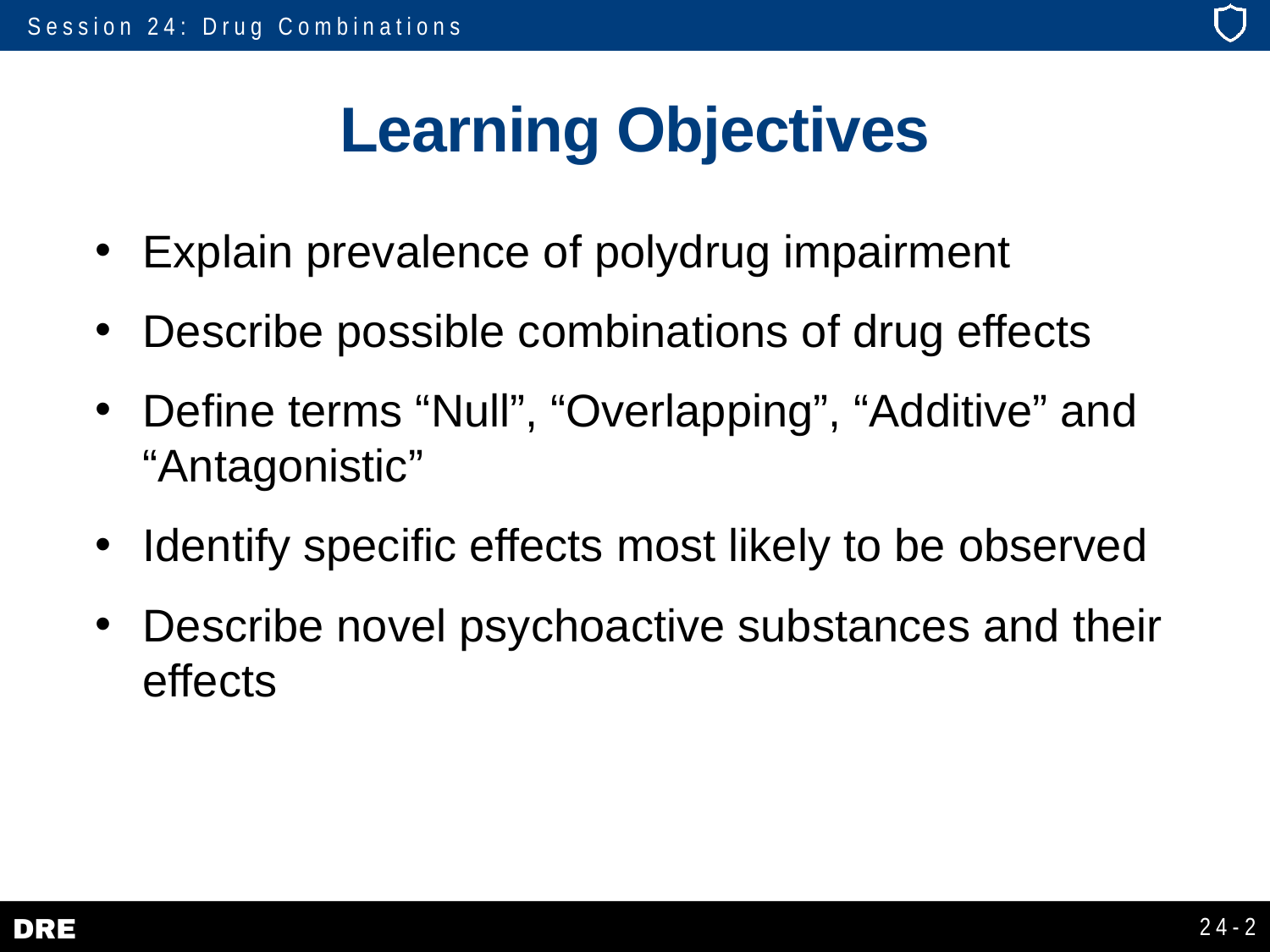

# Learning Objectives
Explain prevalence of polydrug impairment
Describe possible combinations of drug effects
Define terms “Null”, “Overlapping”, “Additive” and “Antagonistic”
Identify specific effects most likely to be observed
Describe novel psychoactive substances and their effects
24-2